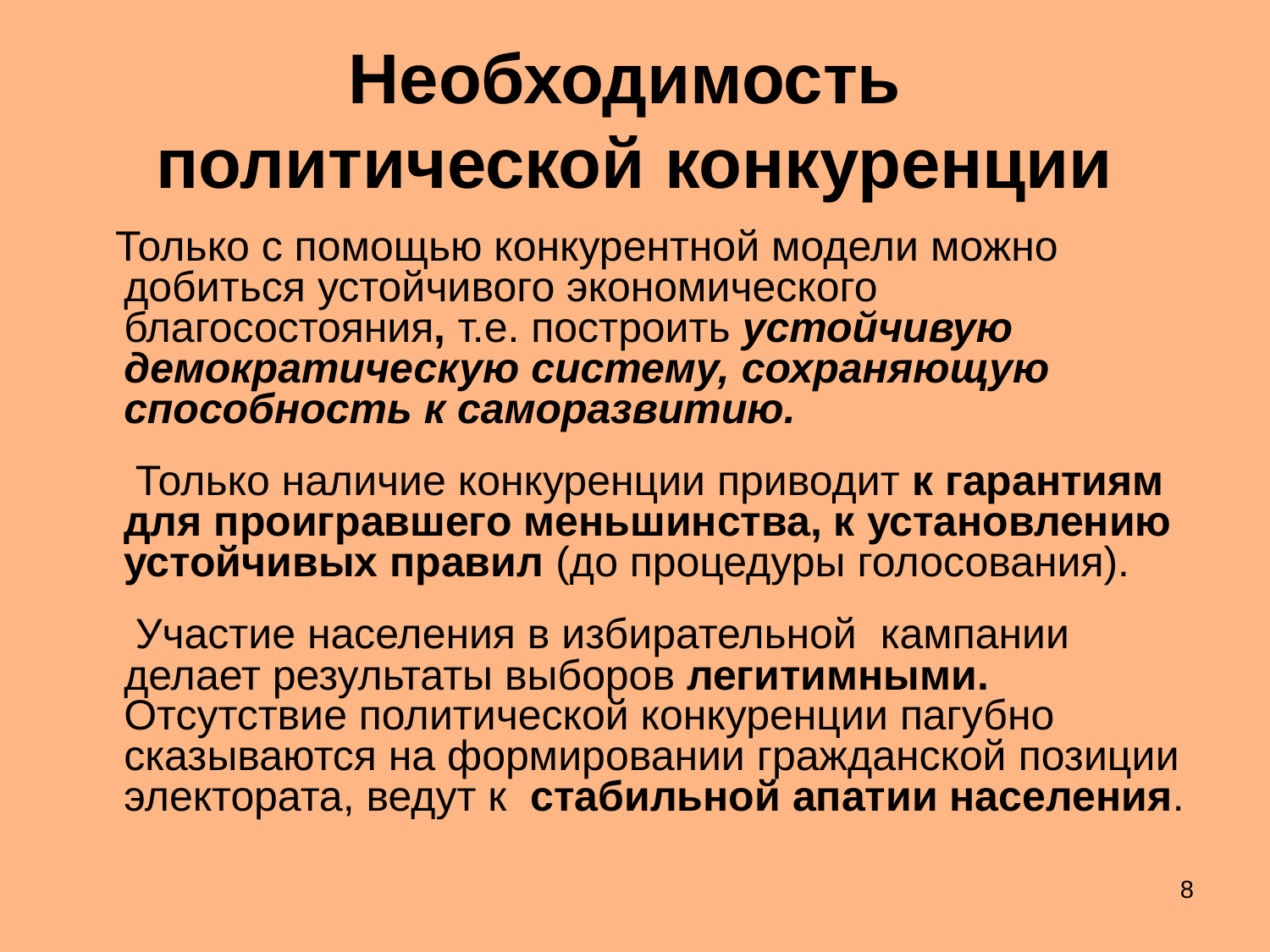

# Необходимость политической конкуренции
    Только с помощью конкурентной модели можно добиться устойчивого экономического благосостояния, т.е. построить устойчивую демократическую систему, сохраняющую способность к саморазвитию.
     Только наличие конкуренции приводит к гарантиям для проигравшего меньшинства, к установлению устойчивых правил (до процедуры голосования).
     Участие населения в избирательной  кампании делает результаты выборов легитимными. Отсутствие политической конкуренции пагубно сказываются на формировании гражданской позиции электората, ведут к  стабильной апатии населения.

8